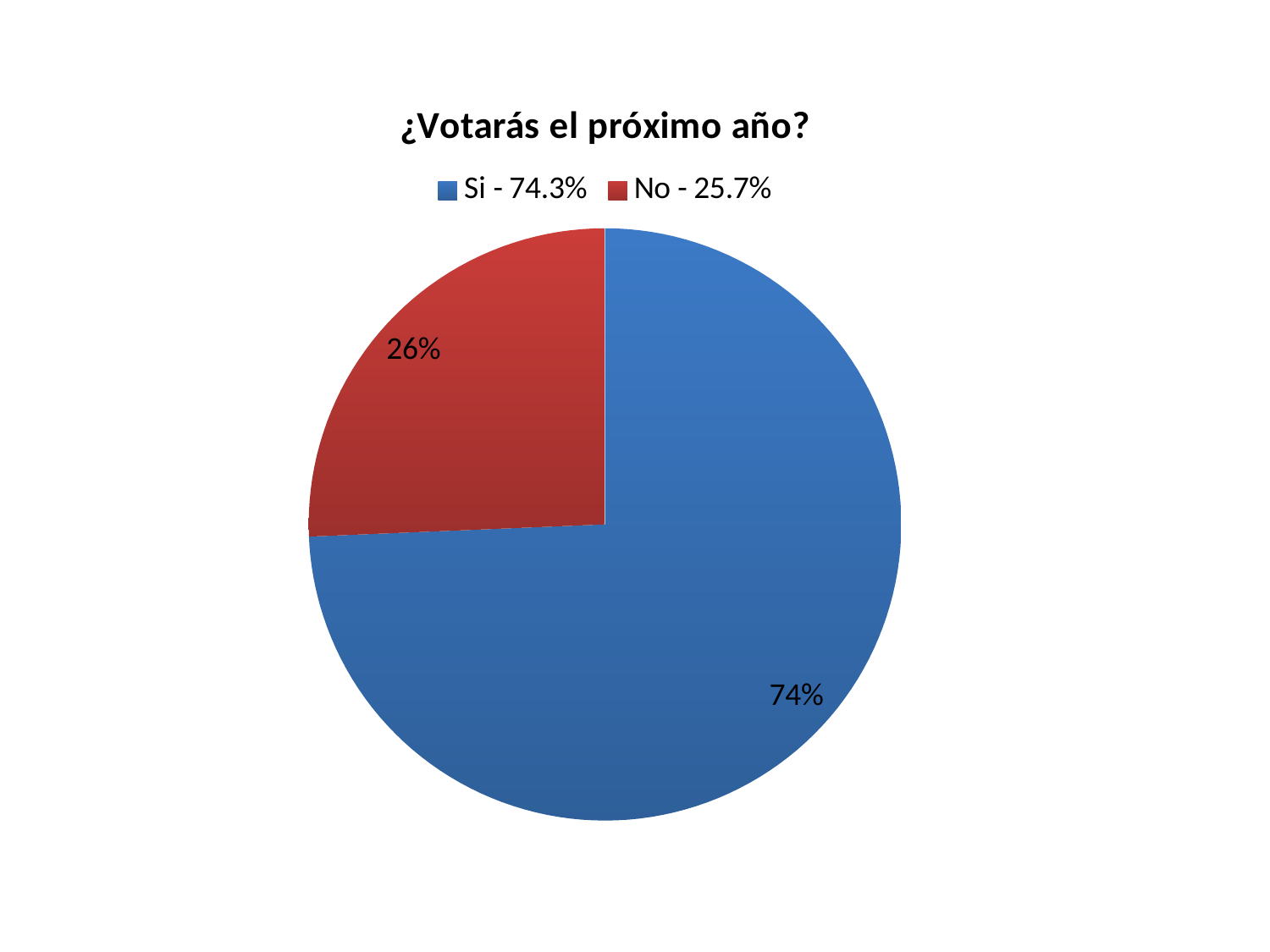

### Chart: ¿Votarás el próximo año?

| Category | Ventas |
|---|---|
| Si - 74.3% | 113.0 |
| No - 25.7% | 39.0 |